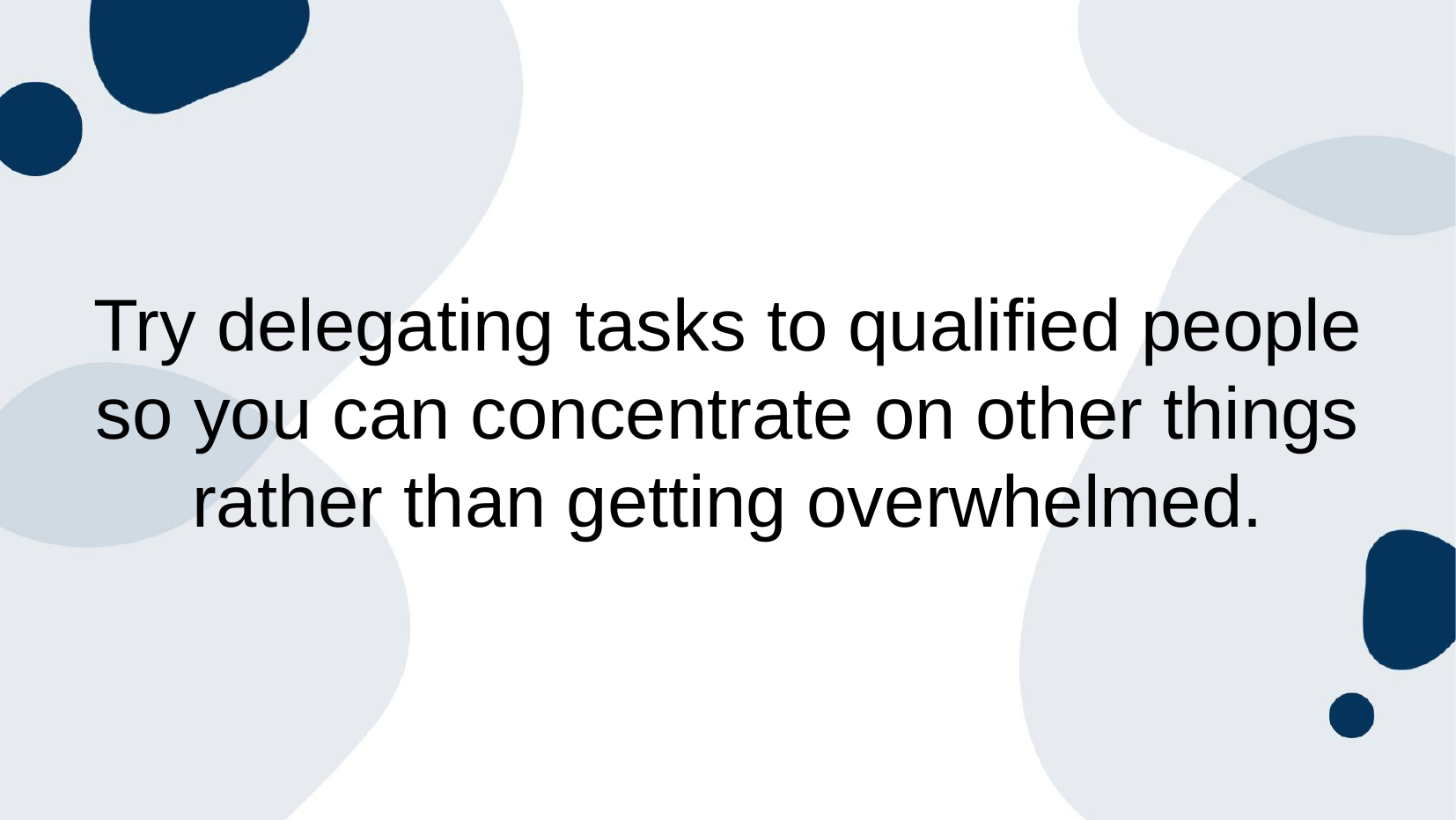

Try delegating tasks to qualified people so you can concentrate on other things rather than getting overwhelmed.